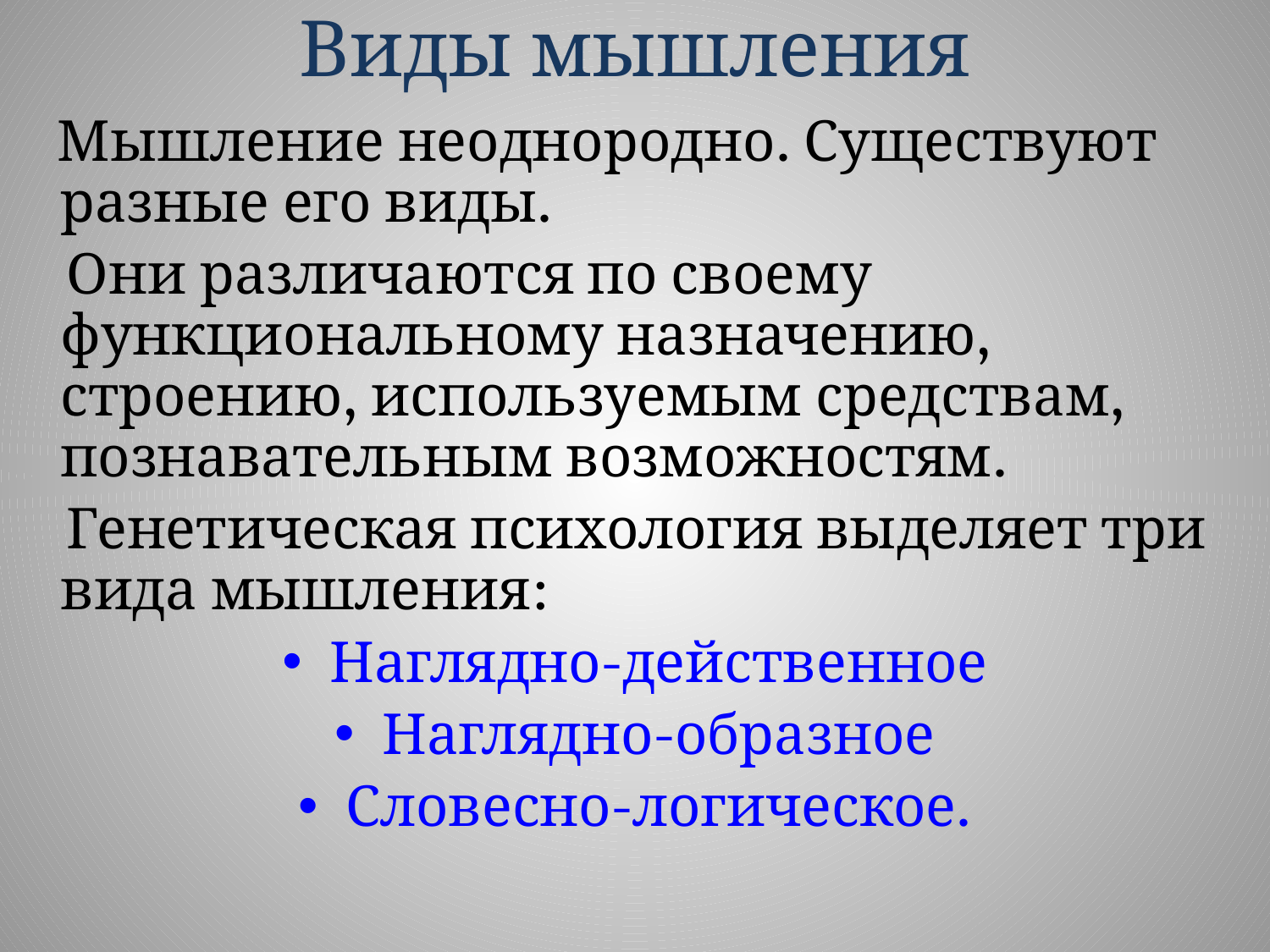

# Виды мышления
    Мышление неоднородно. Существуют разные его виды.
    Они различаются по своему функциональному назначению, строению, используемым средствам, познавательным возможностям.
    Генетическая психология выделяет три вида мышления:
Наглядно-действенное
Наглядно-образное
Словесно-логическое.